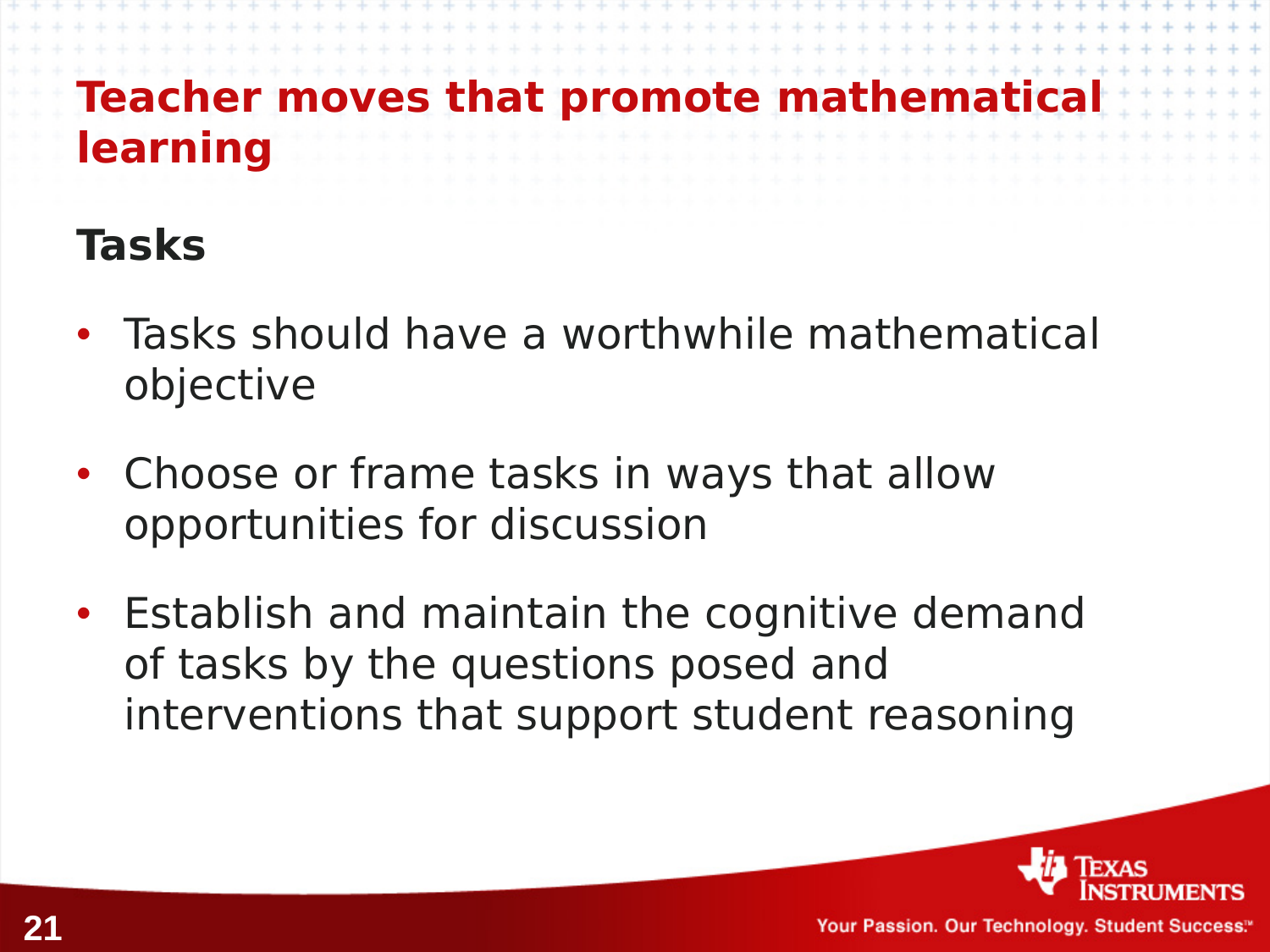

# Teacher moves that promote mathematical learning
Tasks

Tasks should have a worthwhile mathematical objective

Choose or frame tasks in ways that allow opportunities for discussion

Establish and maintain the cognitive demand of tasks by the questions posed and interventions that support student reasoning